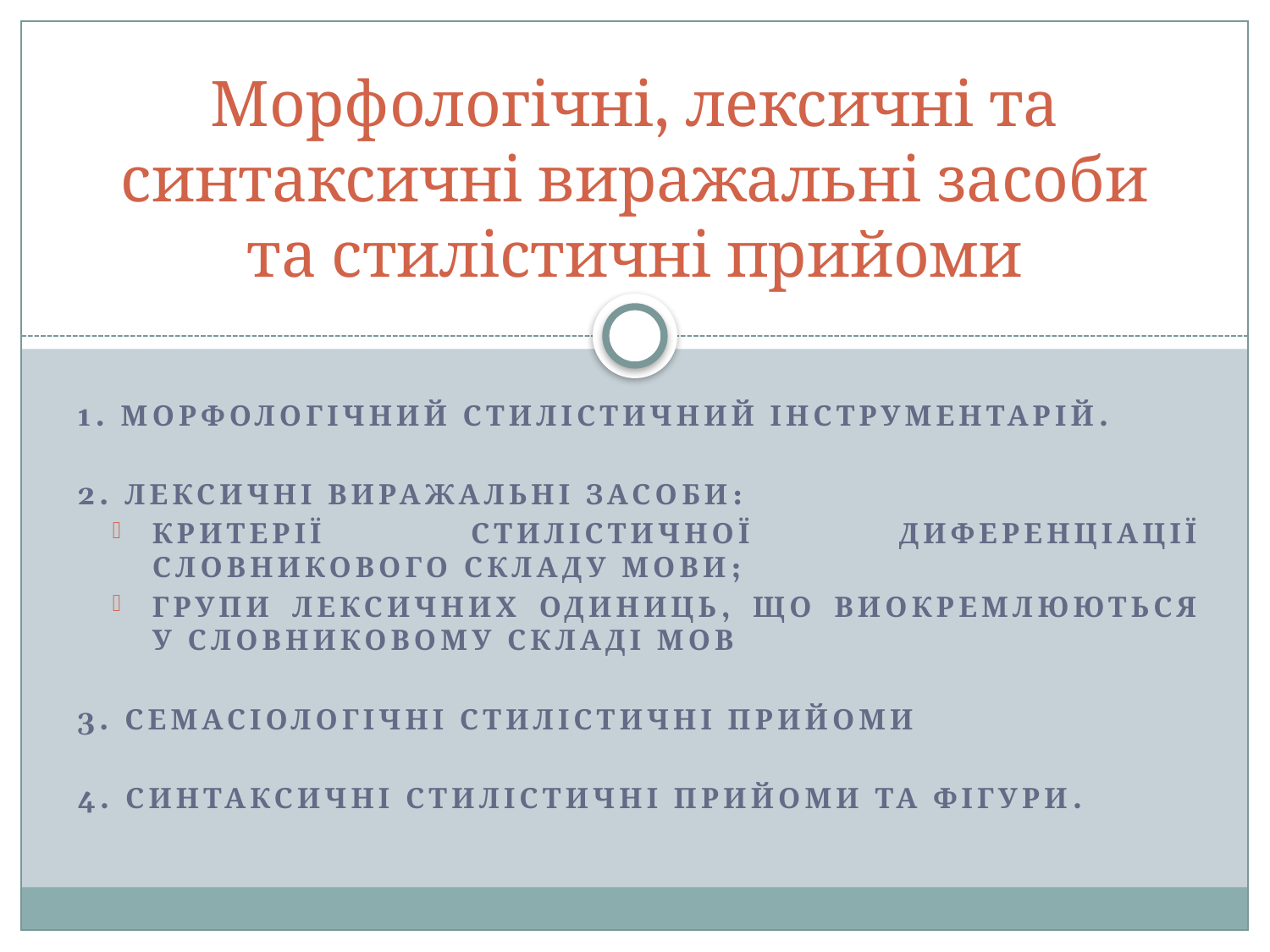

# Морфологічні, лексичні та синтаксичні виражальні засоби та стилістичні прийоми
1. Морфологічний стилістичний інструментарій.

2. Лексичні Виражальні засоби:
Критерії стилістичної диференціації словникового складу мови;
Групи лексичних одиниць, що виокремлюються у словниковому складі мов

3. Семасіологічні Стилістичні прийоми

4. Синтаксичні стилістичні прийоми та фігури.